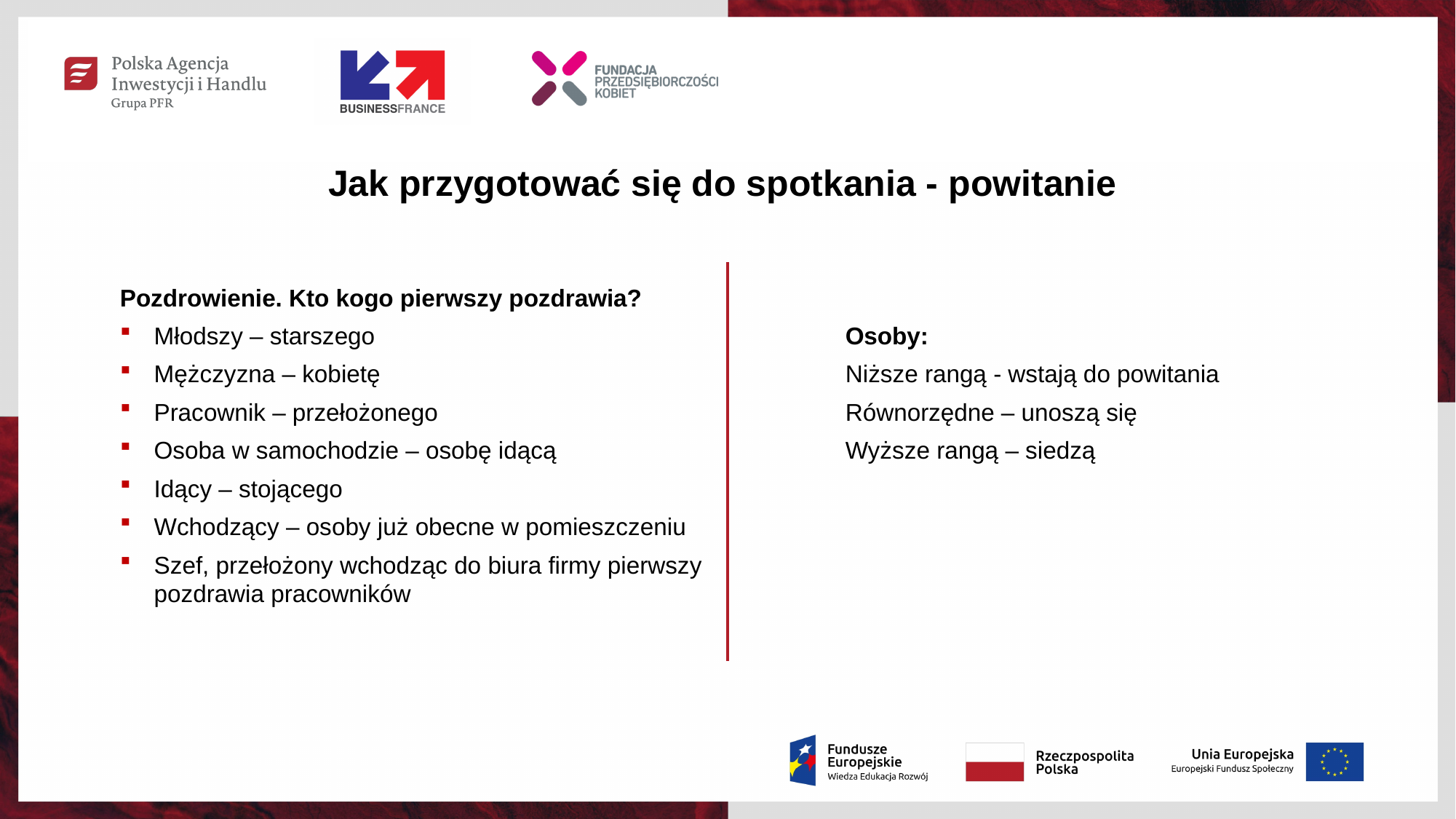

# Jak przygotować się do spotkania - powitanie
Pozdrowienie. Kto kogo pierwszy pozdrawia?
Młodszy – starszego
Mężczyzna – kobietę
Pracownik – przełożonego
Osoba w samochodzie – osobę idącą
Idący – stojącego
Wchodzący – osoby już obecne w pomieszczeniu
Szef, przełożony wchodząc do biura firmy pierwszy pozdrawia pracowników

Osoby:
Niższe rangą - wstają do powitania
Równorzędne – unoszą się
Wyższe rangą – siedzą